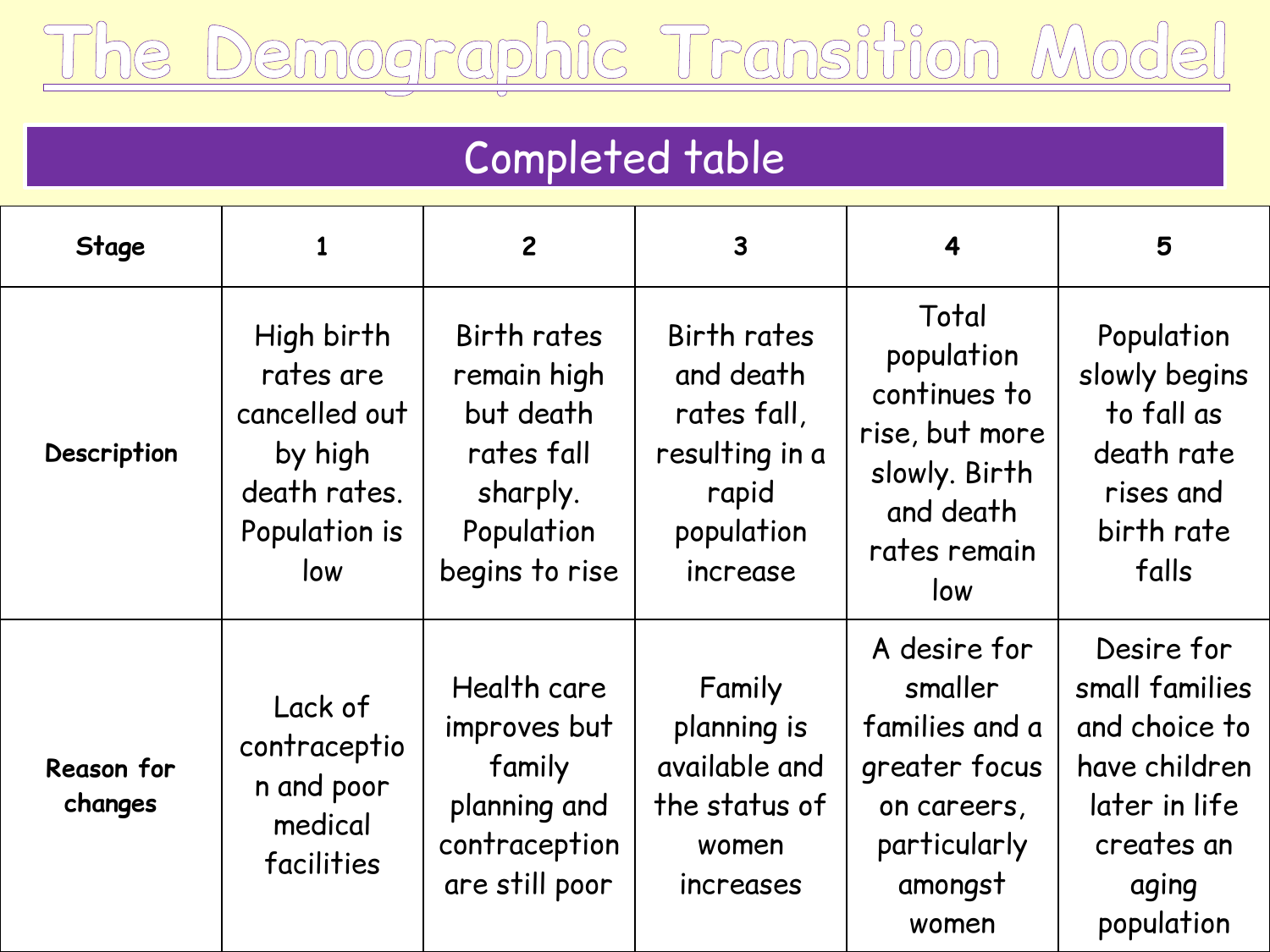

The Demographic Transition Model
Completed table
| Stage | 1 | 2 | 3 | 4 | 5 |
| --- | --- | --- | --- | --- | --- |
| Description | High birth rates are cancelled out by high death rates. Population is low | Birth rates remain high but death rates fall sharply. Population begins to rise | Birth rates and death rates fall, resulting in a rapid population increase | Total population continues to rise, but more slowly. Birth and death rates remain low | Population slowly begins to fall as death rate rises and birth rate falls |
| Reason for changes | Lack of contraception and poor medical facilities | Health care improves but family planning and contraception are still poor | Family planning is available and the status of women increases | A desire for smaller families and a greater focus on careers, particularly amongst women | Desire for small families and choice to have children later in life creates an aging population |